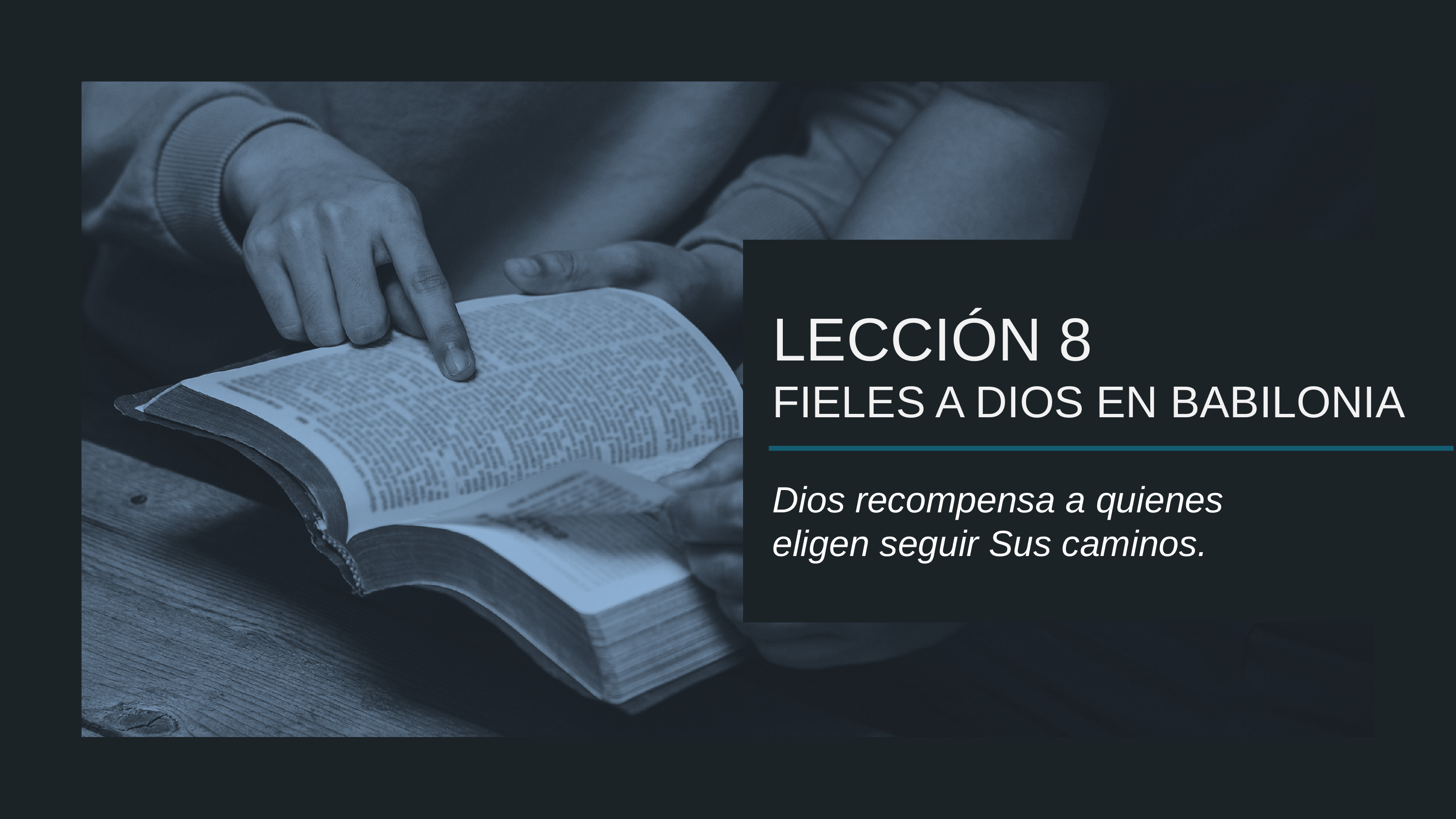

LECCIÓN 8
FIELES A DIOS EN BABILONIA
Dios recompensa a quienes
eligen seguir Sus caminos.